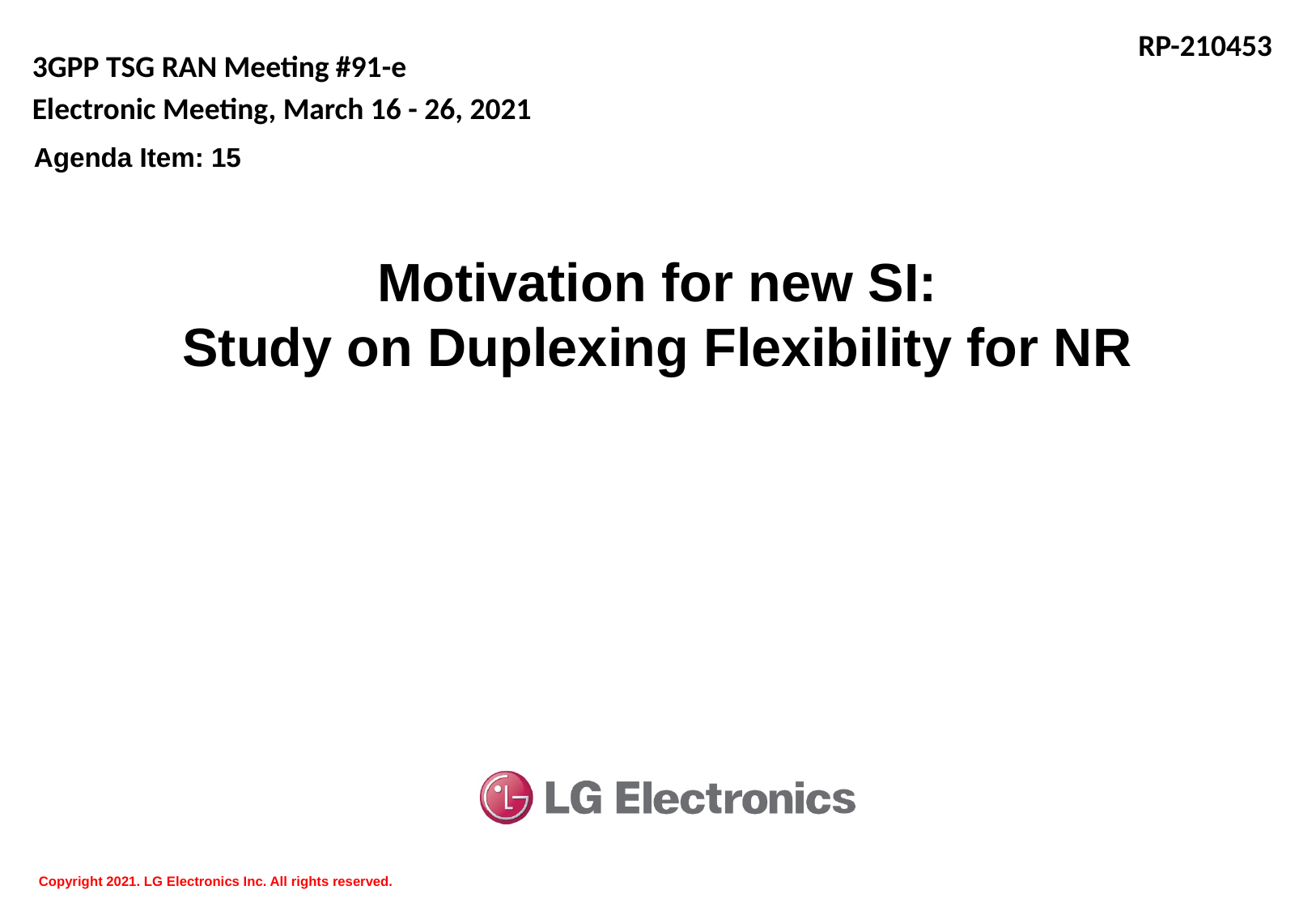

RP-210453
3GPP TSG RAN Meeting #91-e
Electronic Meeting, March 16 - 26, 2021
Agenda Item: 15
# Motivation for new SI: Study on Duplexing Flexibility for NR